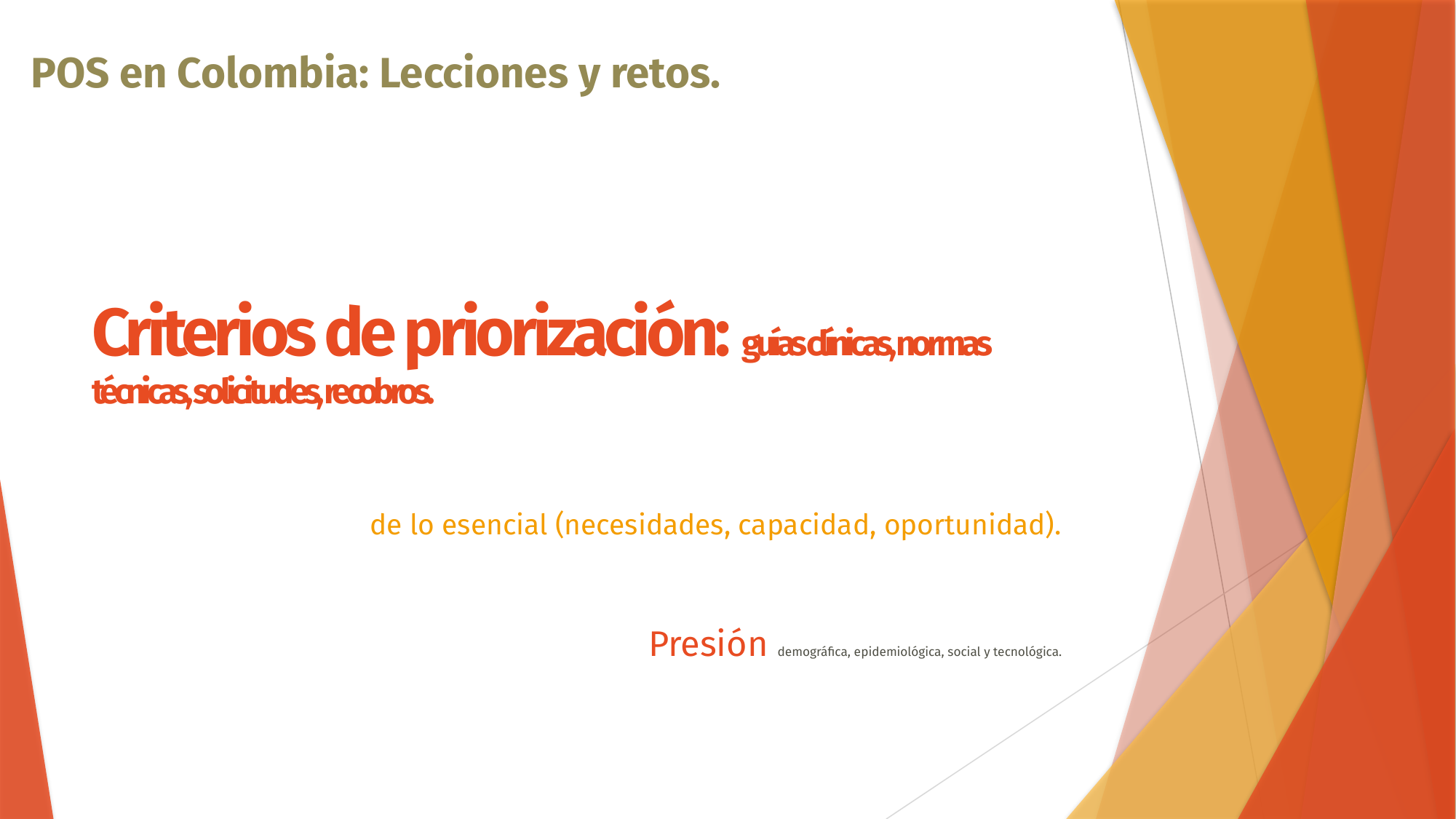

# POS en Colombia: Lecciones y retos.

Criterios de priorización: guías clínicas, normas técnicas, solicitudes, recobros.

de lo esencial (necesidades, capacidad, oportunidad).

		Presión demográfica, epidemiológica, social y tecnológica.